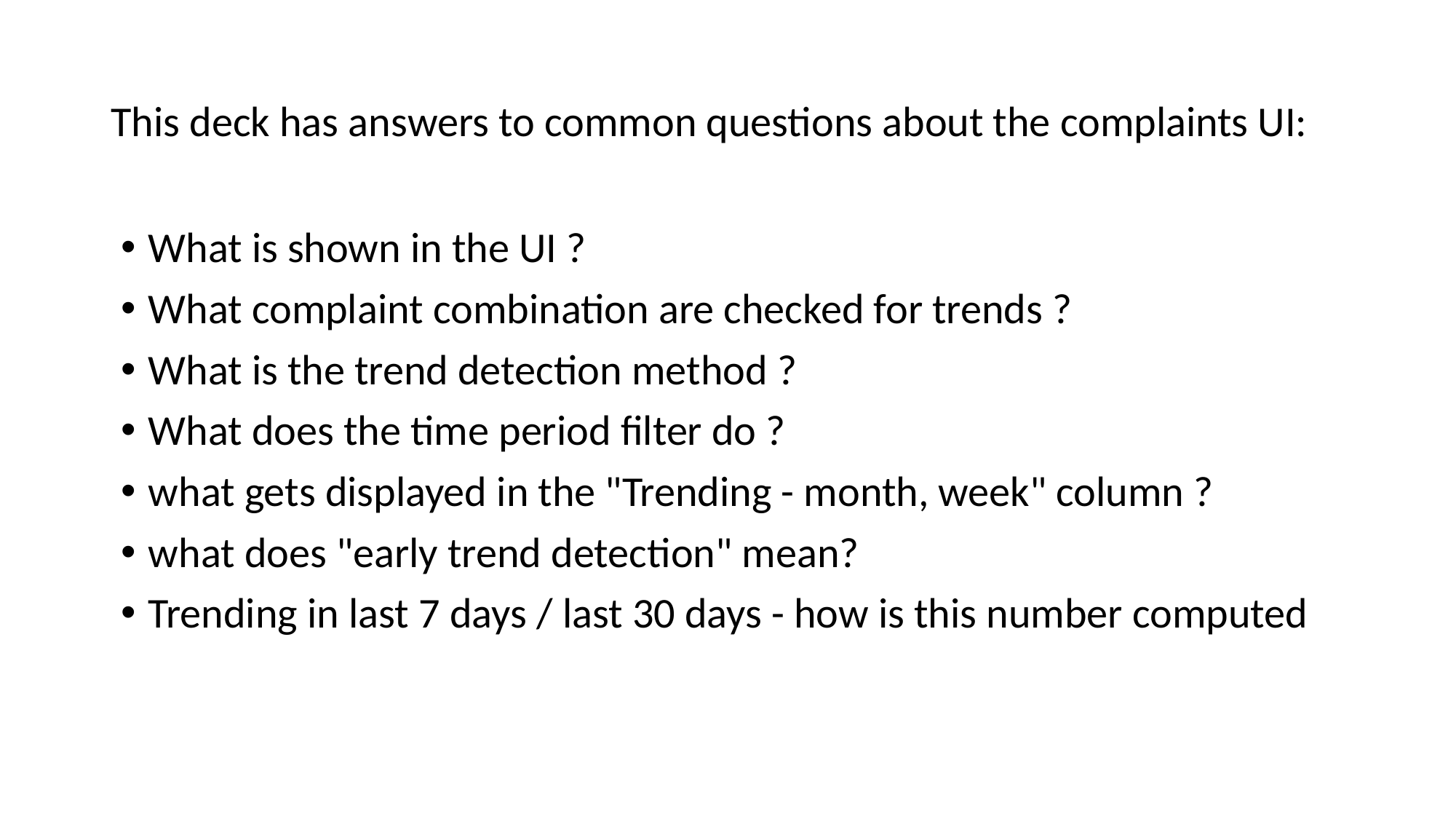

# This deck has answers to common questions about the complaints UI:
What is shown in the UI ?
What complaint combination are checked for trends ?
What is the trend detection method ?
What does the time period filter do ?
what gets displayed in the "Trending - month, week" column ?
what does "early trend detection" mean?
Trending in last 7 days / last 30 days - how is this number computed